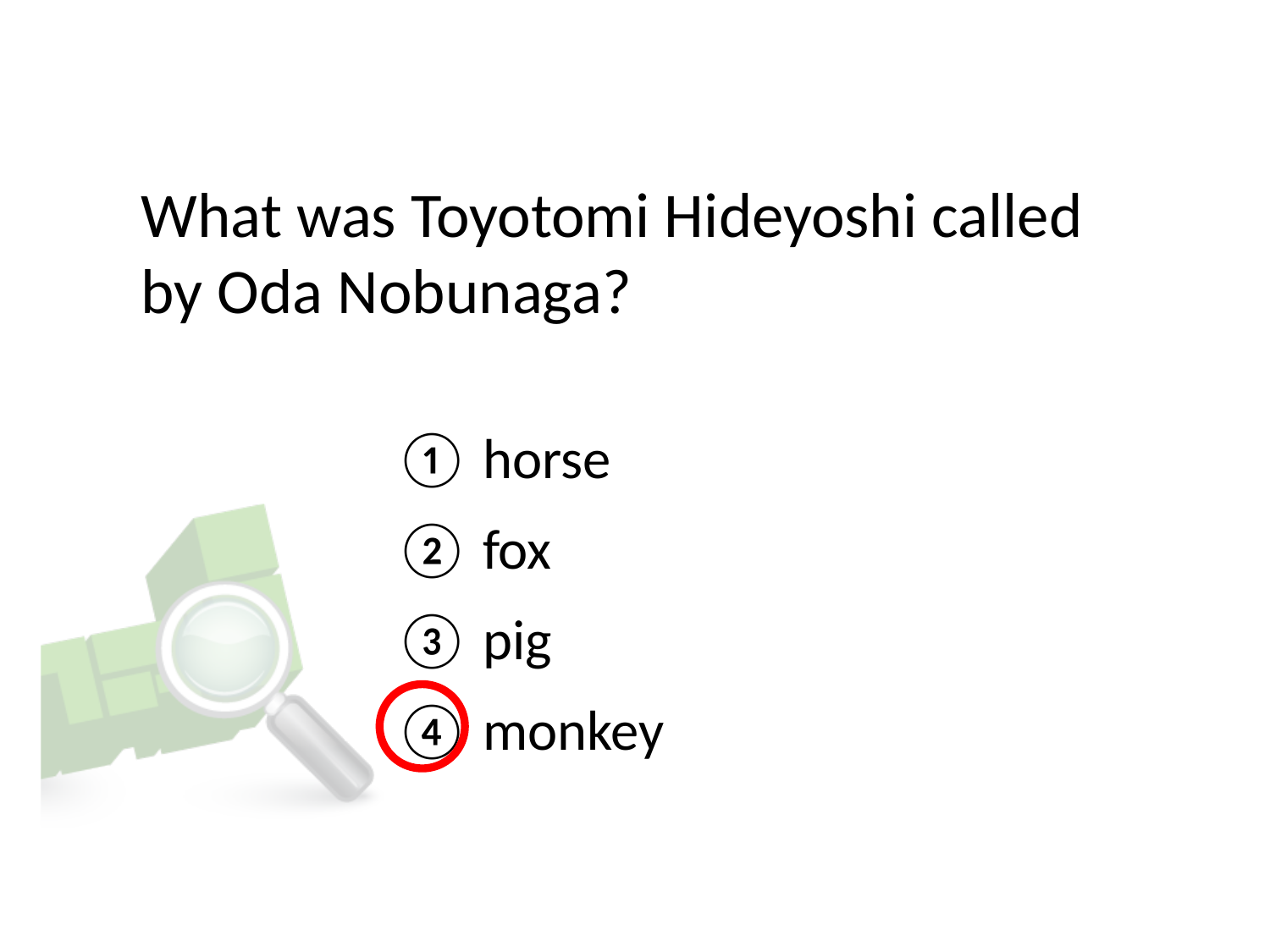

# What was Toyotomi Hideyoshi called by Oda Nobunaga?
① horse
② fox
③ pig
④ monkey